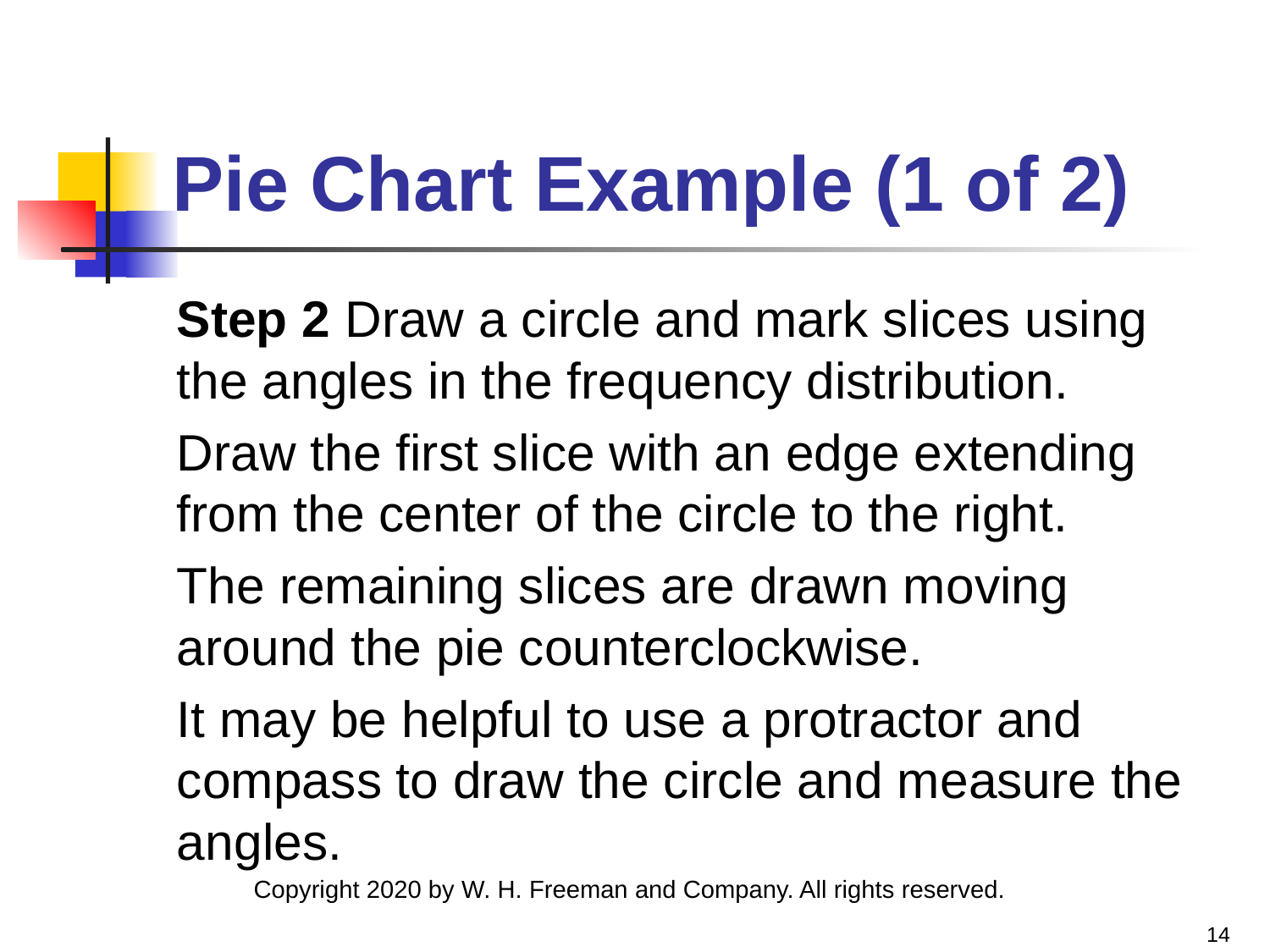

# Pie Chart Example (1 of 2)
Step 2 Draw a circle and mark slices using the angles in the frequency distribution.
Draw the first slice with an edge extending from the center of the circle to the right.
The remaining slices are drawn moving around the pie counterclockwise.
It may be helpful to use a protractor and compass to draw the circle and measure the angles.